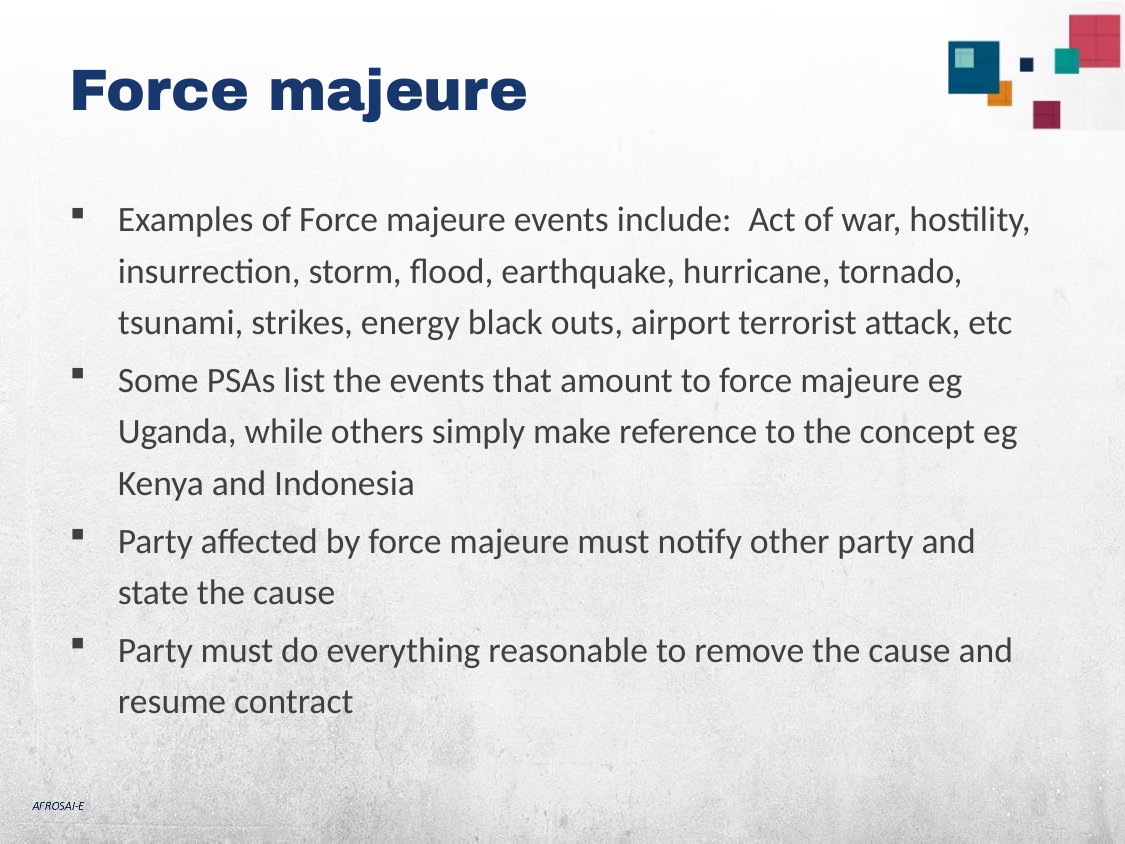

# Force majeure
Examples of Force majeure events include:  Act of war, hostility, insurrection, storm, flood, earthquake, hurricane, tornado, tsunami, strikes, energy black outs, airport terrorist attack, etc
Some PSAs list the events that amount to force majeure eg Uganda, while others simply make reference to the concept eg Kenya and Indonesia
Party affected by force majeure must notify other party and state the cause
Party must do everything reasonable to remove the cause and resume contract